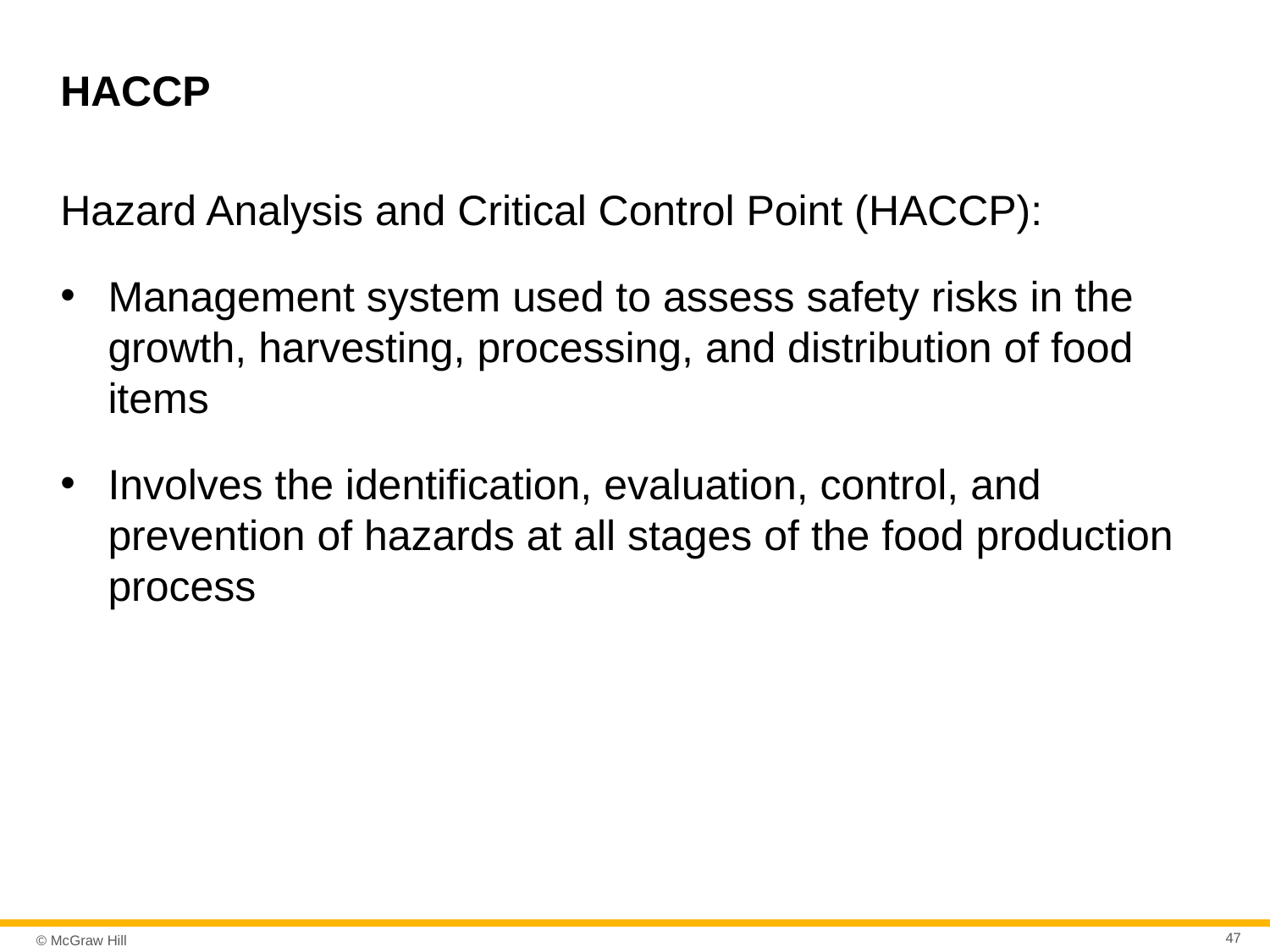

# HACCP
Hazard Analysis and Critical Control Point (HACCP):
Management system used to assess safety risks in the growth, harvesting, processing, and distribution of food items
Involves the identification, evaluation, control, and prevention of hazards at all stages of the food production process